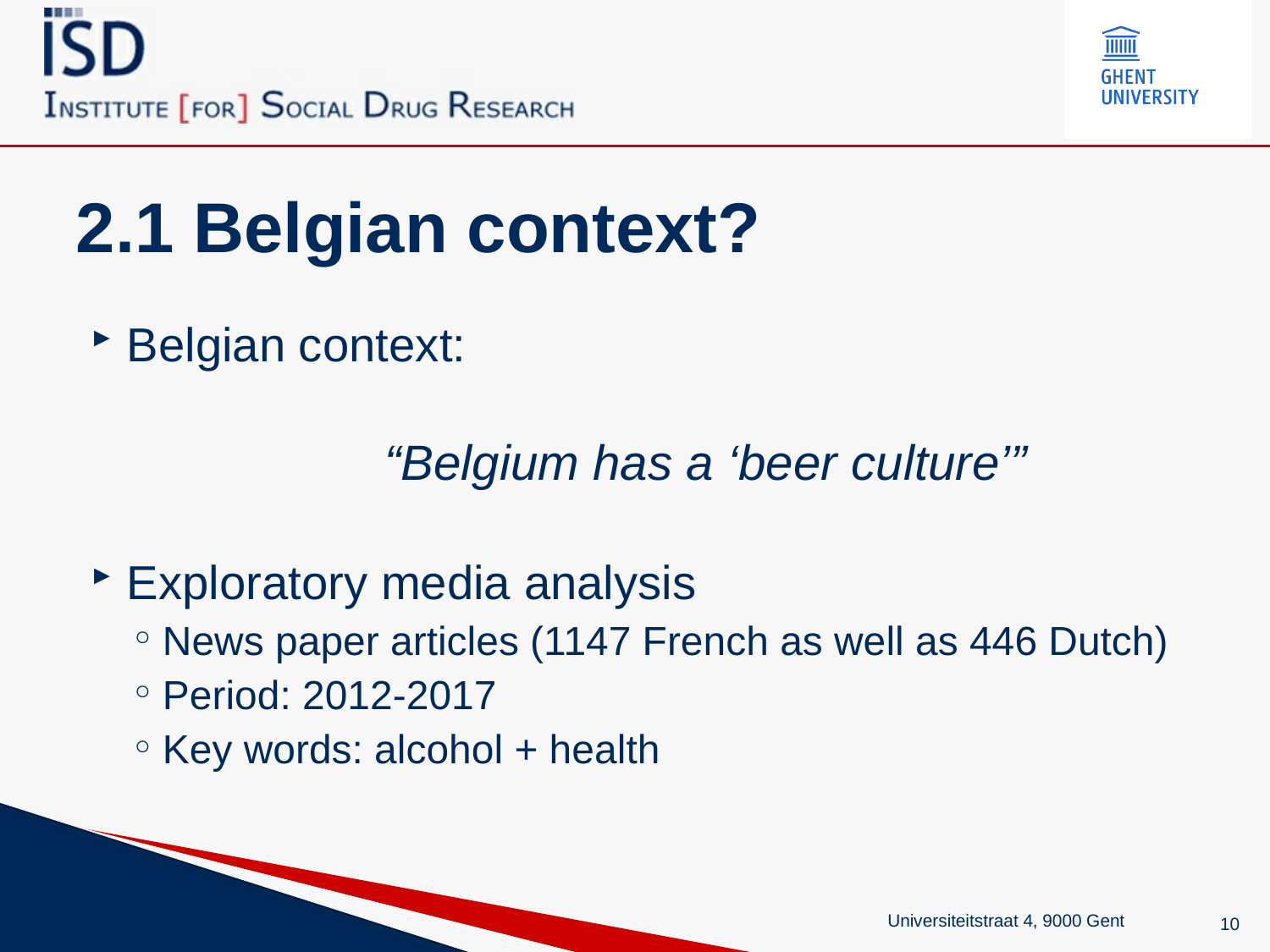

# 2.1 Belgian context?
Belgian context:

		“Belgium has a ‘beer culture’”

Exploratory media analysis
News paper articles (1147 French as well as 446 Dutch)
Period: 2012-2017
Key words: alcohol + health

Universiteitstraat 4, 9000 Gent
10